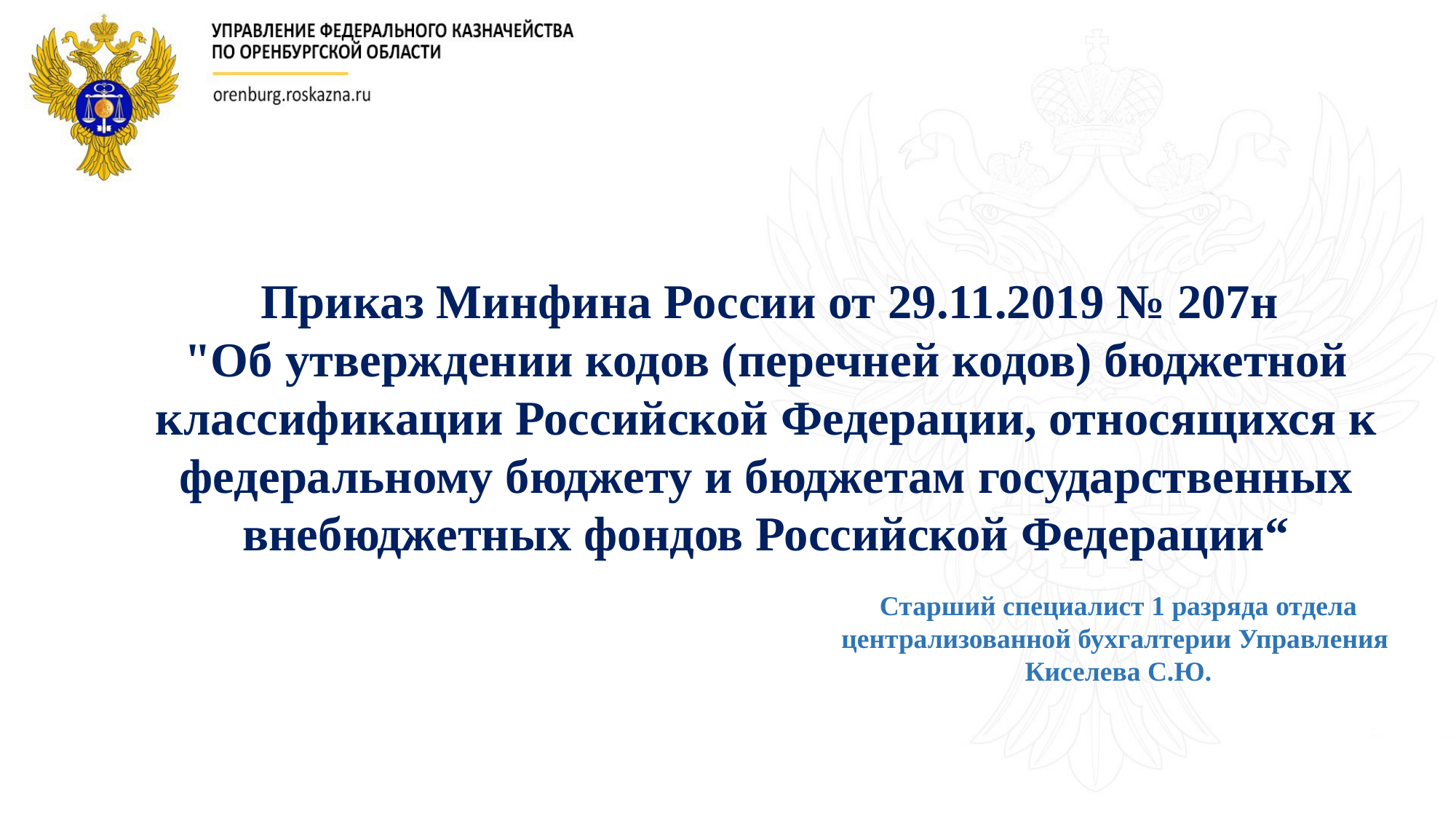

Приказ Минфина России от 29.11.2019 № 207н
"Об утверждении кодов (перечней кодов) бюджетной классификации Российской Федерации, относящихся к федеральному бюджету и бюджетам государственных внебюджетных фондов Российской Федерации“

Старший специалист 1 разряда отдела централизованной бухгалтерии Управления
Киселева С.Ю.